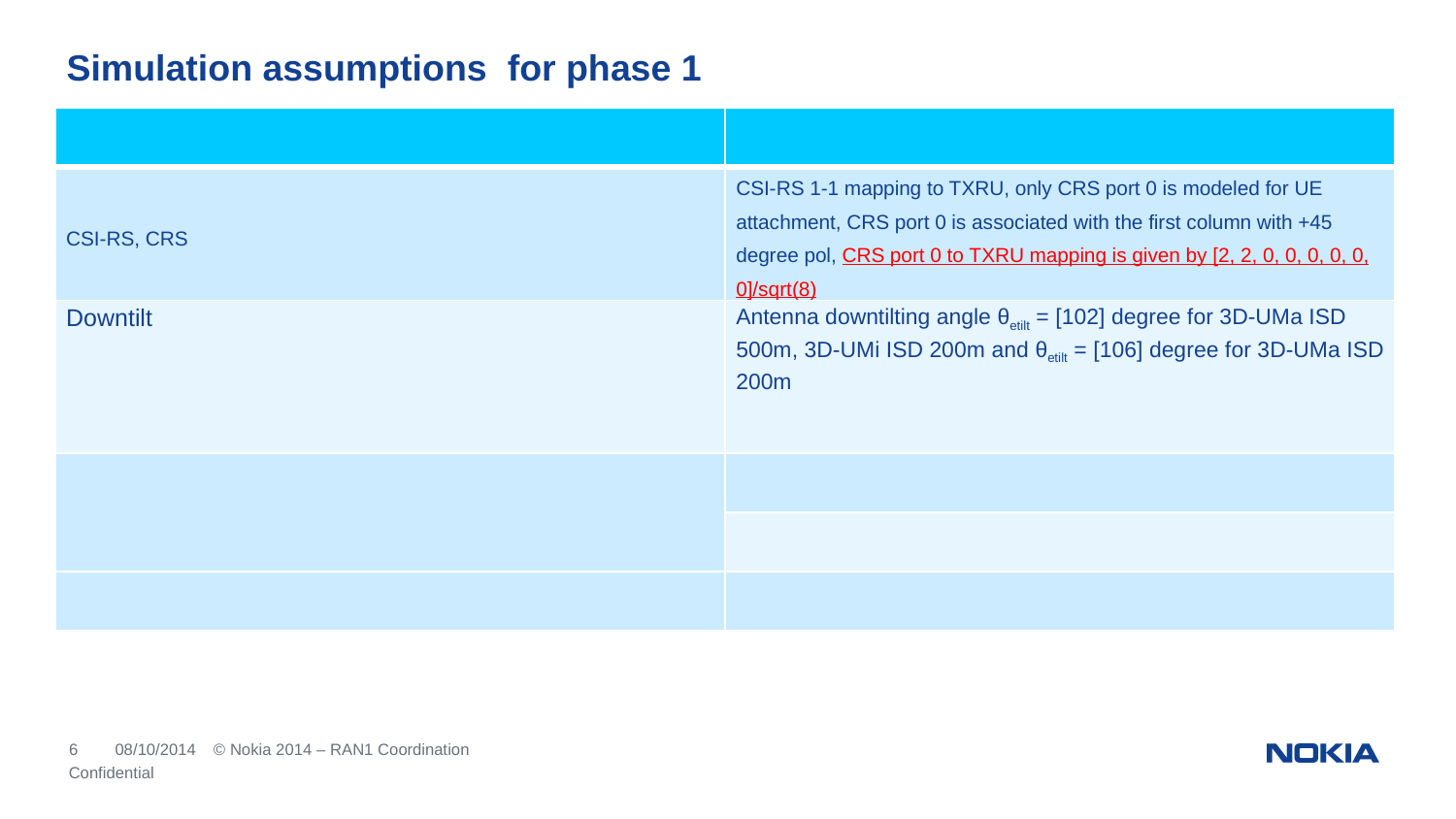

# Simulation assumptions  for phase 1
|  |  |
| --- | --- |
| CSI-RS, CRS | CSI-RS 1-1 mapping to TXRU, only CRS port 0 is modeled for UE attachment, CRS port 0 is associated with the first column with +45 degree pol, CRS port 0 to TXRU mapping is given by [2, 2, 0, 0, 0, 0, 0, 0]/sqrt(8) |
| Downtilt | Antenna downtilting angle θetilt = [102] degree for 3D-UMa ISD 500m, 3D-UMi ISD 200m and θetilt = [106] degree for 3D-UMa ISD 200m |
|  |  |
|  |  |
|  |  |